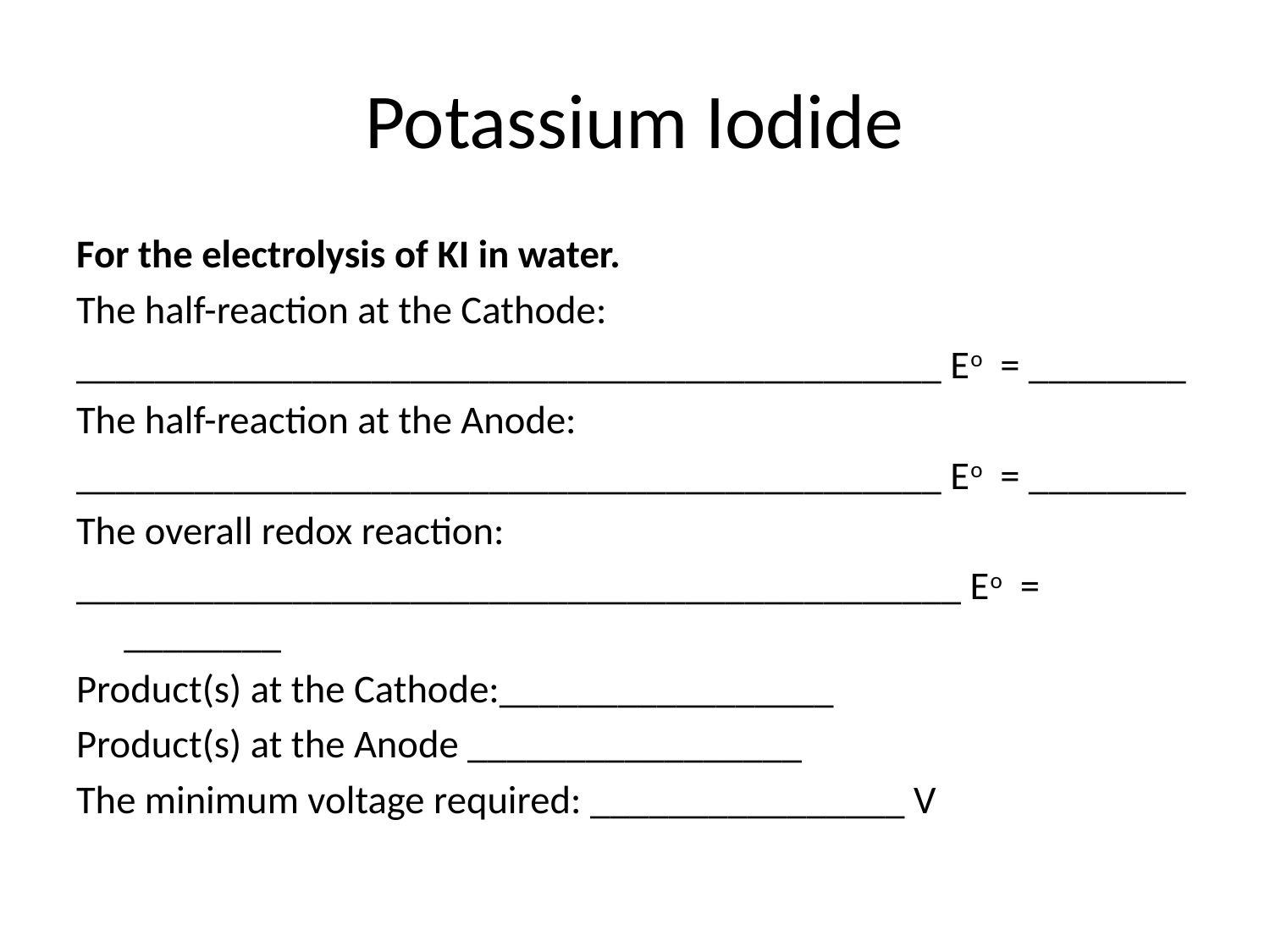

# Potassium Iodide
For the electrolysis of KI in water.
The half-reaction at the Cathode:
____________________________________________ Eo  = ________
The half-reaction at the Anode:
____________________________________________ Eo  = ________
The overall redox reaction:
_____________________________________________ Eo  = ________
Product(s) at the Cathode:_________________
Product(s) at the Anode _________________
The minimum voltage required: ________________ V